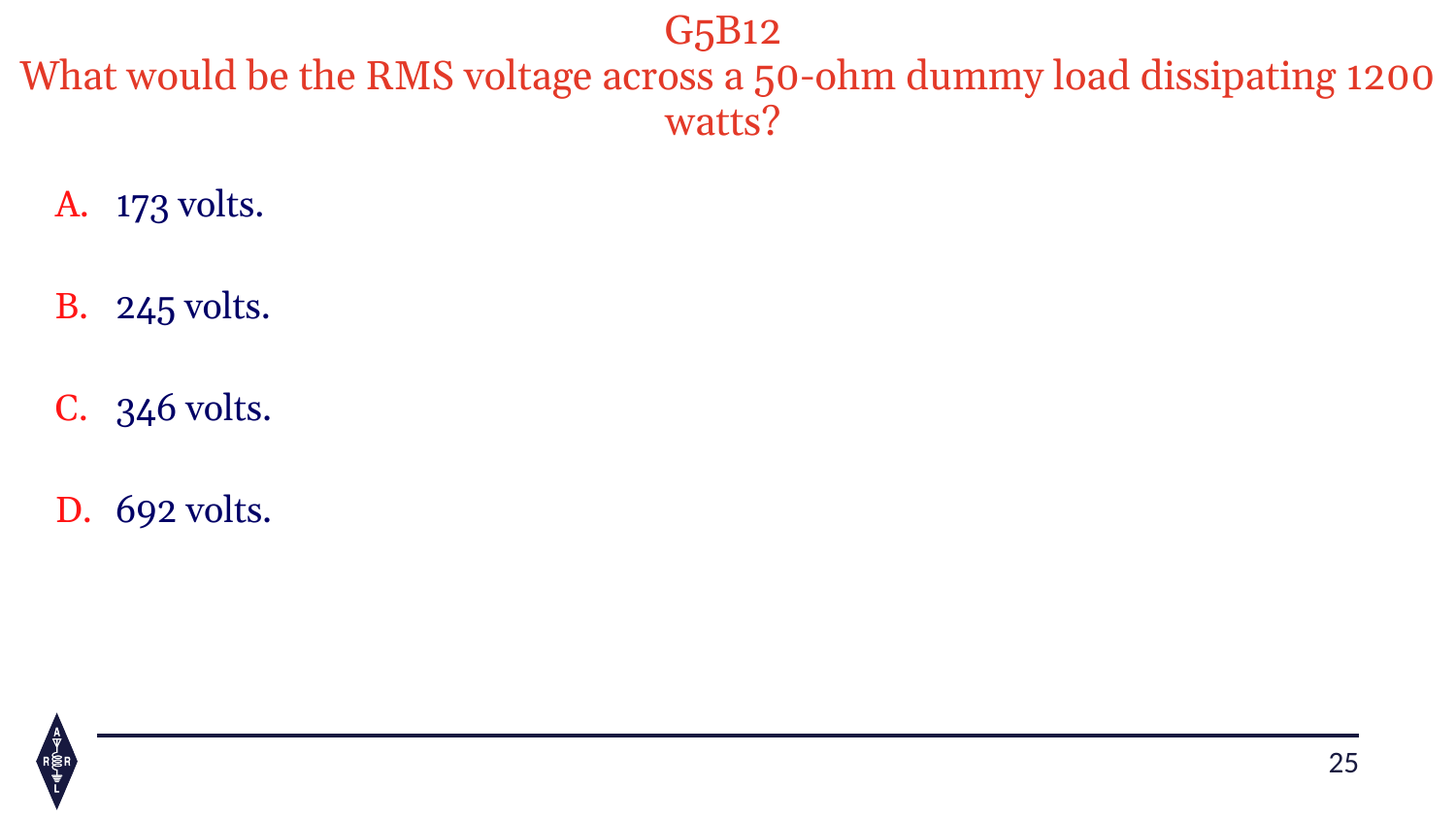

G5B12
What would be the RMS voltage across a 50-ohm dummy load dissipating 1200 watts?
173 volts.

245 volts.

346 volts.

692 volts.
25